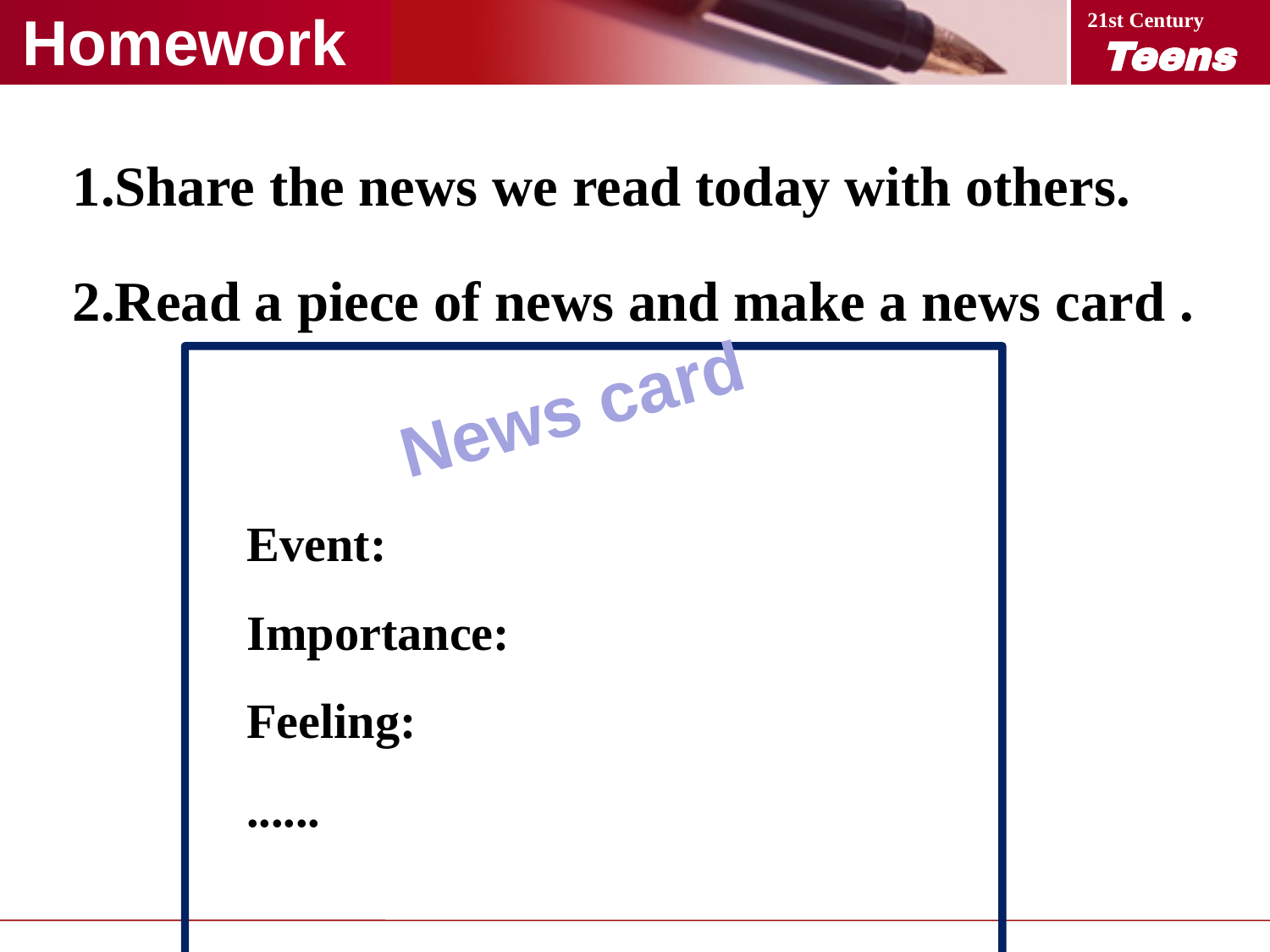

Homework
1.Share the news we read today with others.
2.Read a piece of news and make a news card .

News card
Event:
Importance:
Feeling:
......